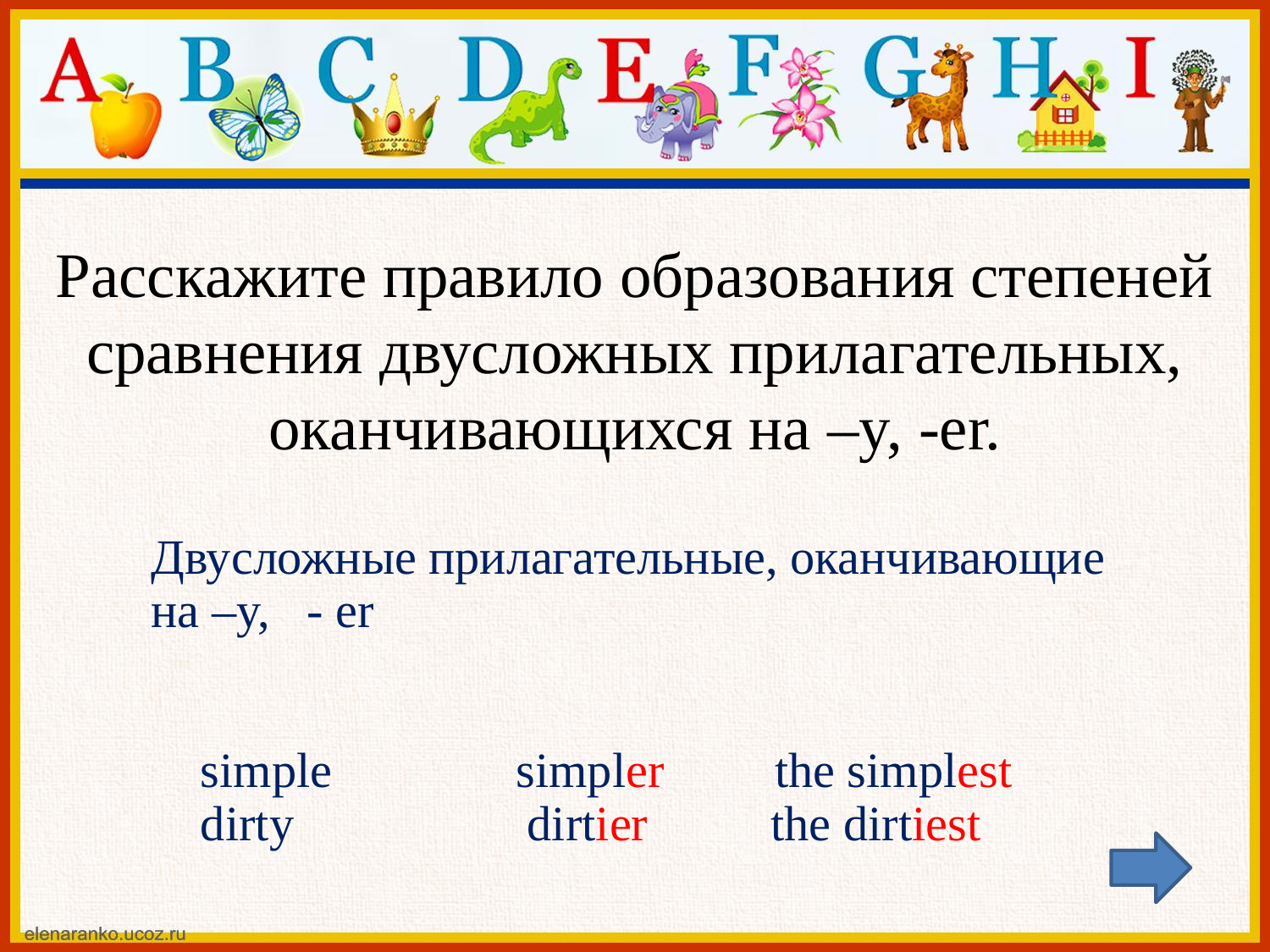

Расскажите правило образования степеней сравнения двусложных прилагательных, оканчивающихся на –y, -er.
Двусложные прилагательные, оканчивающие на –y,   - er

    simple               simpler         the simplest
    dirty                   dirtier          the dirtiest